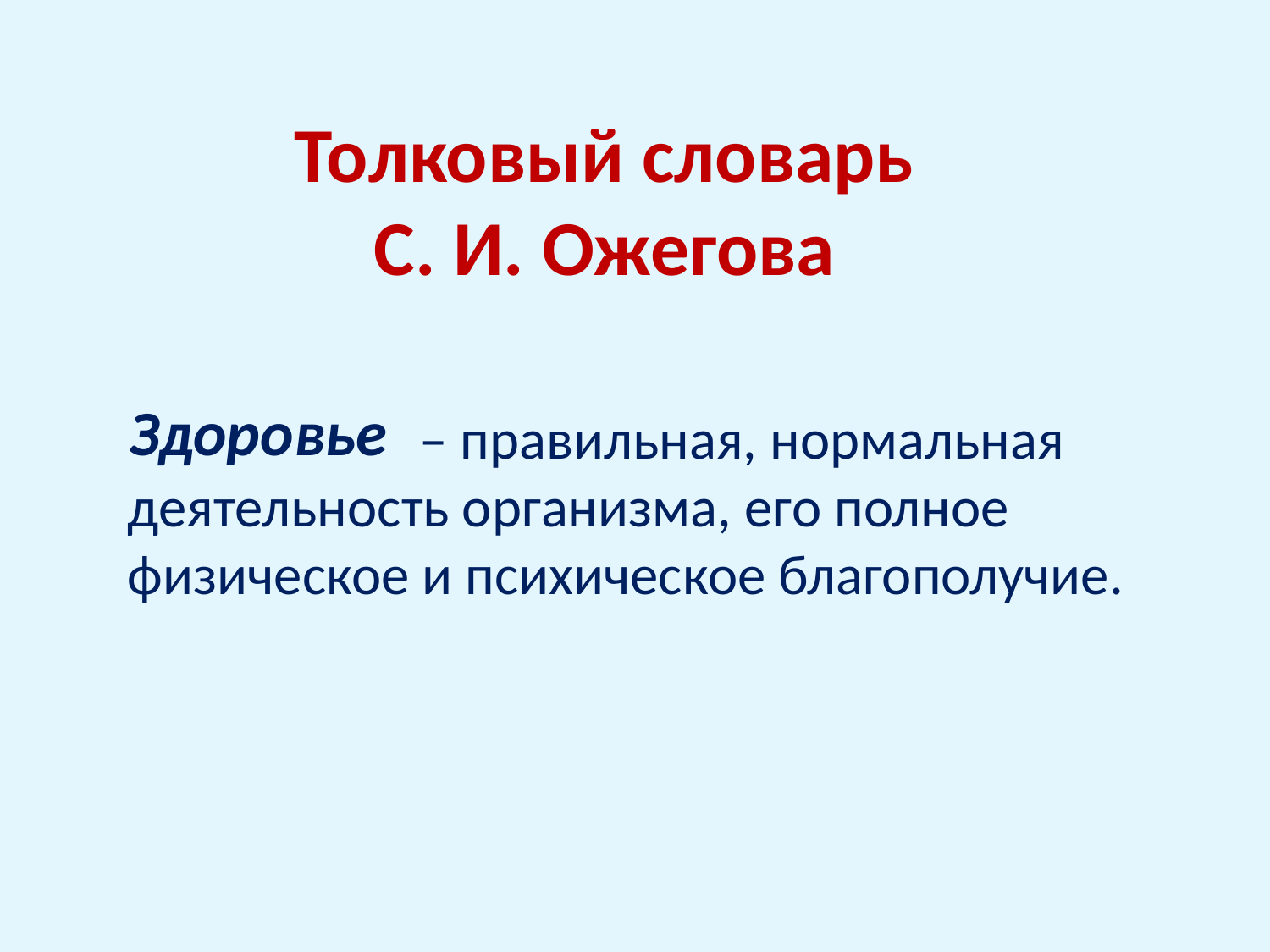

# Толковый словарь С. И. Ожегова
Здоровье
                       – правильная, нормальная деятельность организма, его полное физическое и психическое благополучие.